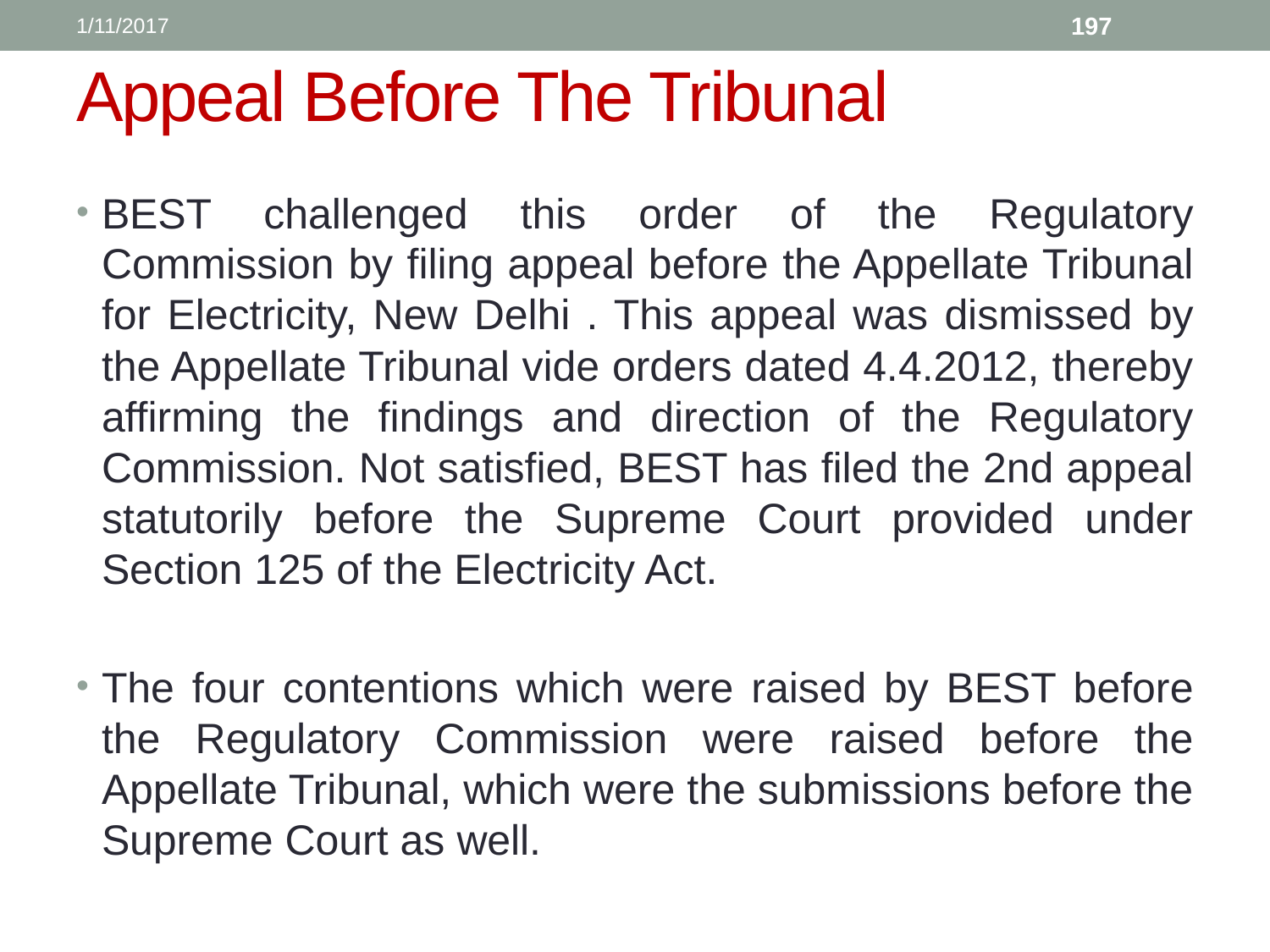

1/11/2017
197
# Appeal Before The Tribunal
BEST challenged this order of the Regulatory Commission by filing appeal before the Appellate Tribunal for Electricity, New Delhi . This appeal was dismissed by the Appellate Tribunal vide orders dated 4.4.2012, thereby affirming the findings and direction of the Regulatory Commission. Not satisfied, BEST has filed the 2nd appeal statutorily before the Supreme Court provided under Section 125 of the Electricity Act.

The four contentions which were raised by BEST before the Regulatory Commission were raised before the Appellate Tribunal, which were the submissions before the Supreme Court as well.